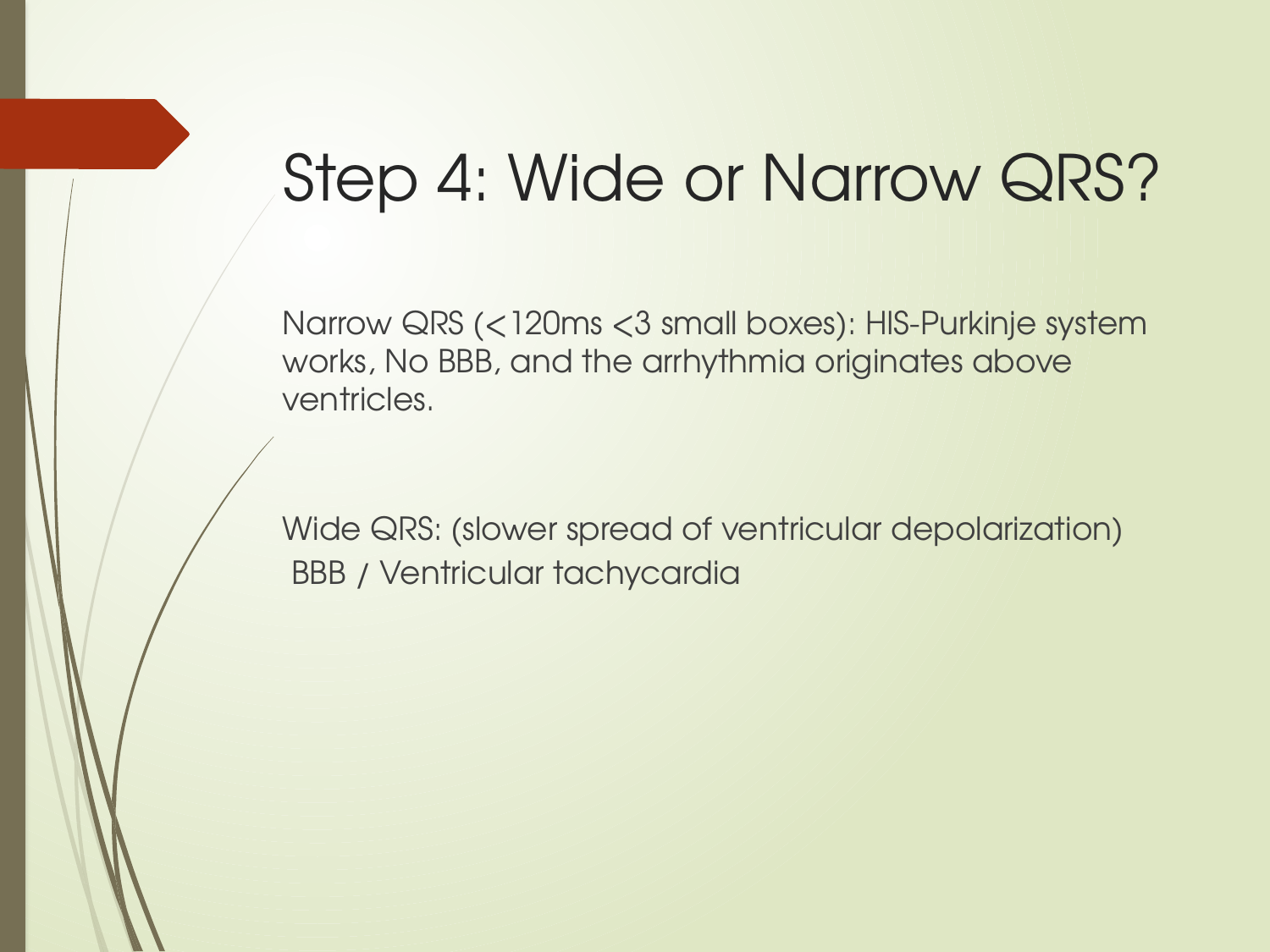

# Step 4: Wide or Narrow QRS?
Narrow QRS (<120ms <3 small boxes): HIS-Purkinje system works, No BBB, and the arrhythmia originates above ventricles.

Wide QRS: (slower spread of ventricular depolarization)
 BBB / Ventricular tachycardia